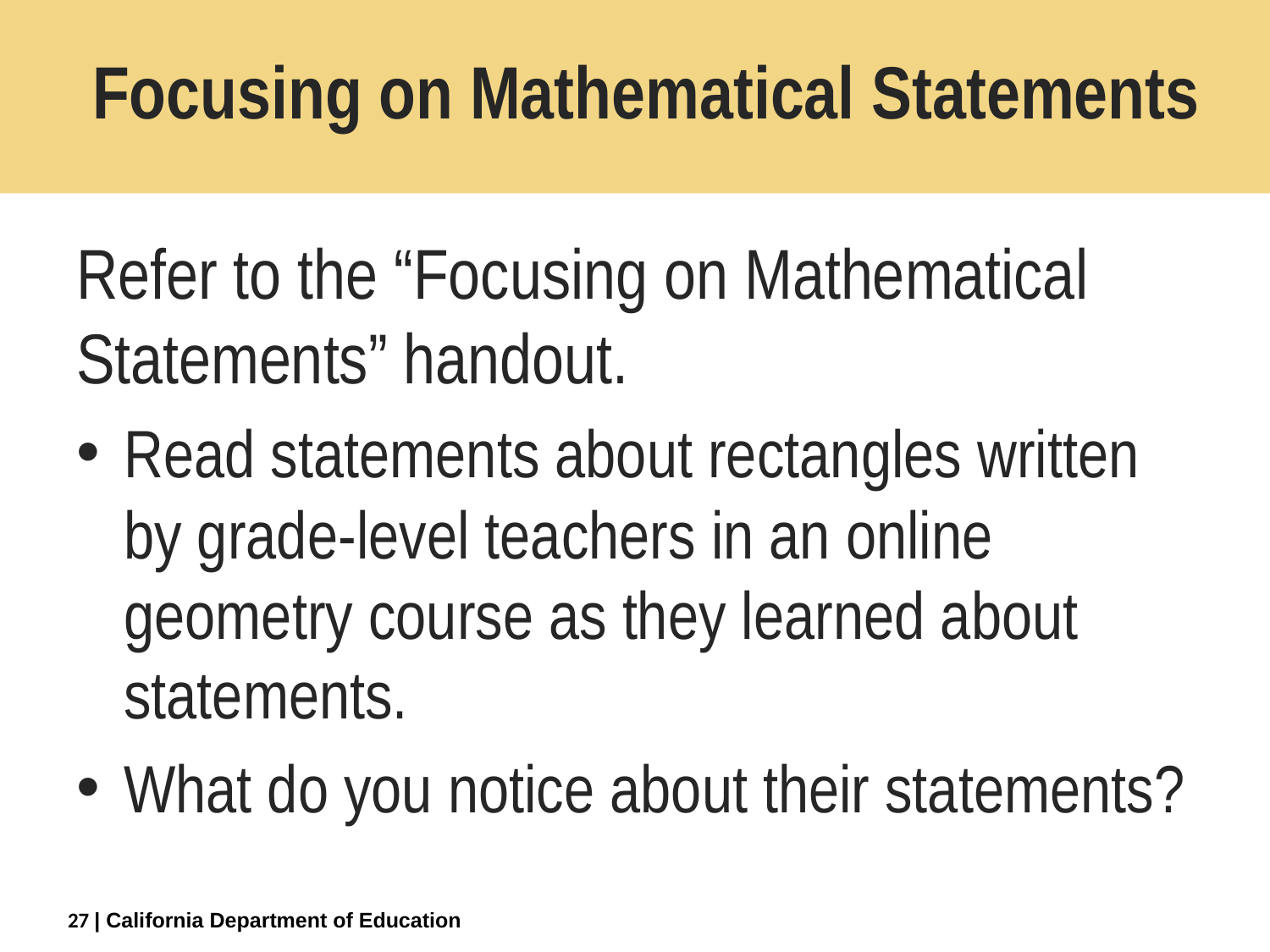

# Focusing on Mathematical Statements
Refer to the “Focusing on Mathematical Statements” handout.
Read statements about rectangles written by grade-level teachers in an online geometry course as they learned about statements.
What do you notice about their statements?

27
| California Department of Education